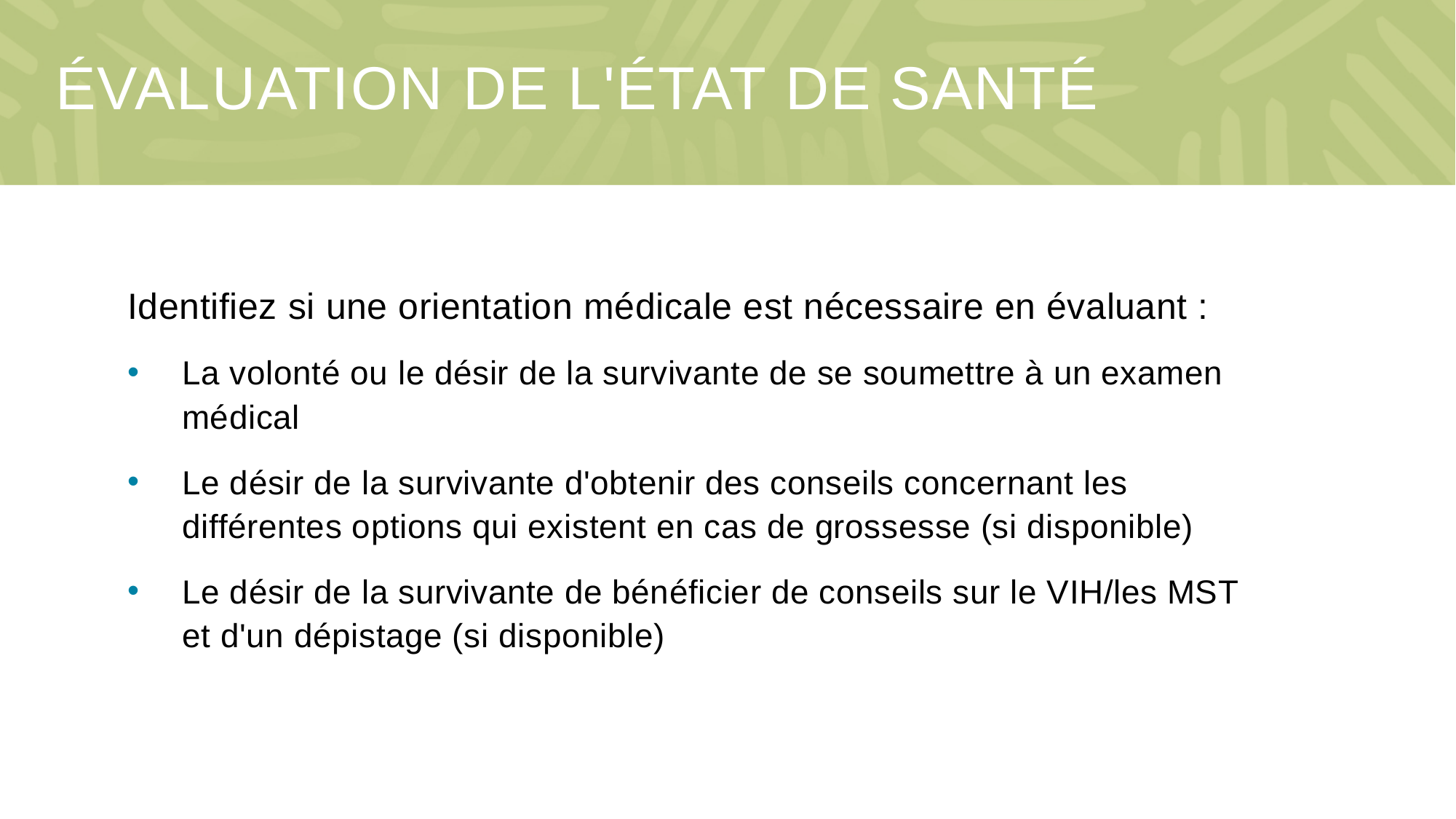

# Évaluation de l'état de santé
Identifiez si une orientation médicale est nécessaire en évaluant :
La volonté ou le désir de la survivante de se soumettre à un examen médical
Le désir de la survivante d'obtenir des conseils concernant les différentes options qui existent en cas de grossesse (si disponible)
Le désir de la survivante de bénéficier de conseils sur le VIH/les MST et d'un dépistage (si disponible)